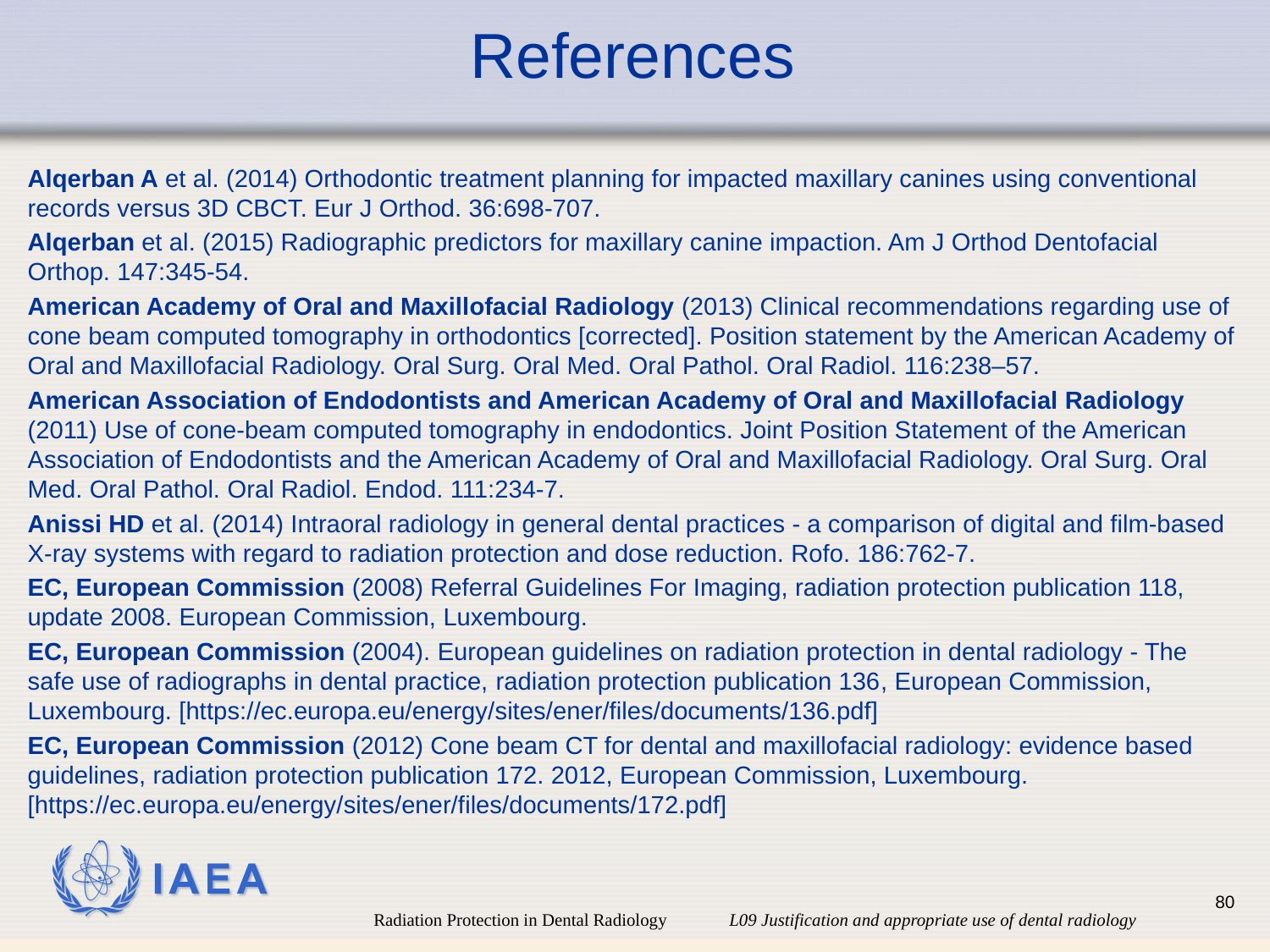

# References
Alqerban A et al. (2014) Orthodontic treatment planning for impacted maxillary canines using conventional records versus 3D CBCT. Eur J Orthod. 36:698-707.
Alqerban et al. (2015) Radiographic predictors for maxillary canine impaction. Am J Orthod Dentofacial Orthop. 147:345-54.
American Academy of Oral and Maxillofacial Radiology (2013) Clinical recommendations regarding use of cone beam computed tomography in orthodontics [corrected]. Position statement by the American Academy of Oral and Maxillofacial Radiology. Oral Surg. Oral Med. Oral Pathol. Oral Radiol. 116:238–57.
American Association of Endodontists and American Academy of Oral and Maxillofacial Radiology (2011) Use of cone-beam computed tomography in endodontics. Joint Position Statement of the American Association of Endodontists and the American Academy of Oral and Maxillofacial Radiology. Oral Surg. Oral Med. Oral Pathol. Oral Radiol. Endod. 111:234-7.
Anissi HD et al. (2014) Intraoral radiology in general dental practices - a comparison of digital and film-based X-ray systems with regard to radiation protection and dose reduction. Rofo. 186:762-7.
EC, European Commission (2008) Referral Guidelines For Imaging, radiation protection publication 118, update 2008. European Commission, Luxembourg.
EC, European Commission (2004). European guidelines on radiation protection in dental radiology - The safe use of radiographs in dental practice, radiation protection publication 136, European Commission, Luxembourg. [https://ec.europa.eu/energy/sites/ener/files/documents/136.pdf]
EC, European Commission (2012) Cone beam CT for dental and maxillofacial radiology: evidence based guidelines, radiation protection publication 172. 2012, European Commission, Luxembourg. [https://ec.europa.eu/energy/sites/ener/files/documents/172.pdf]
80
Radiation Protection in Dental Radiology              L09 Justification and appropriate use of dental radiology